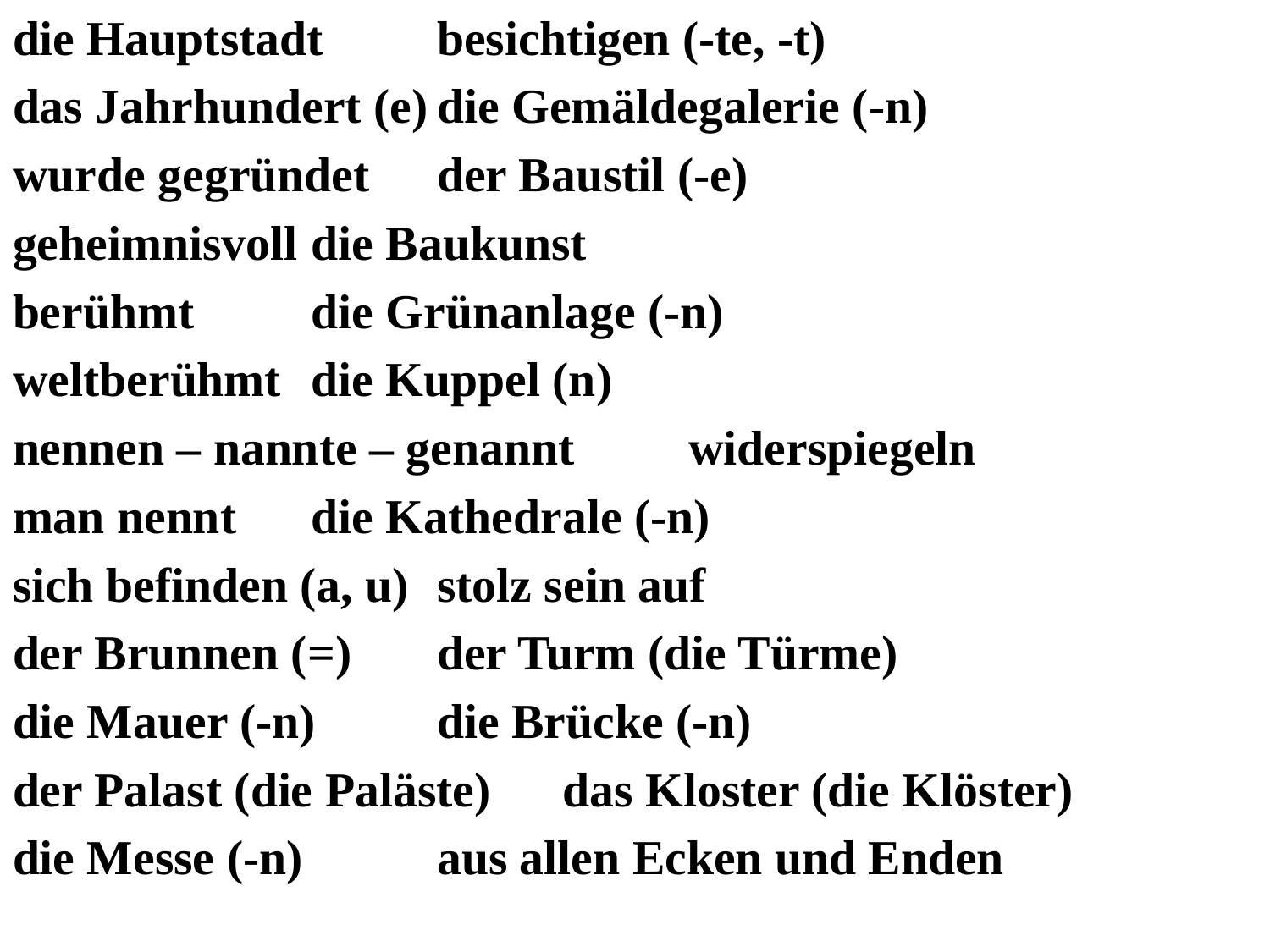

die Hauptstadt			besichtigen (-te, -t)
das Jahrhundert (e)		die Gemäldegalerie (-n)
wurde gegründet			der Baustil (-e)
geheimnisvoll			die Baukunst
berühmt				die Grünanlage (-n)
weltberühmt			die Kuppel (n)
nennen – nannte – genannt	widerspiegeln
man nennt				die Kathedrale (-n)
sich befinden (a, u)		stolz sein auf
der Brunnen (=)			der Turm (die Türme)
die Mauer (-n)			die Brücke (-n)
der Palast (die Paläste)		das Kloster (die Klöster)
die Messe (-n) 			aus allen Ecken und Enden